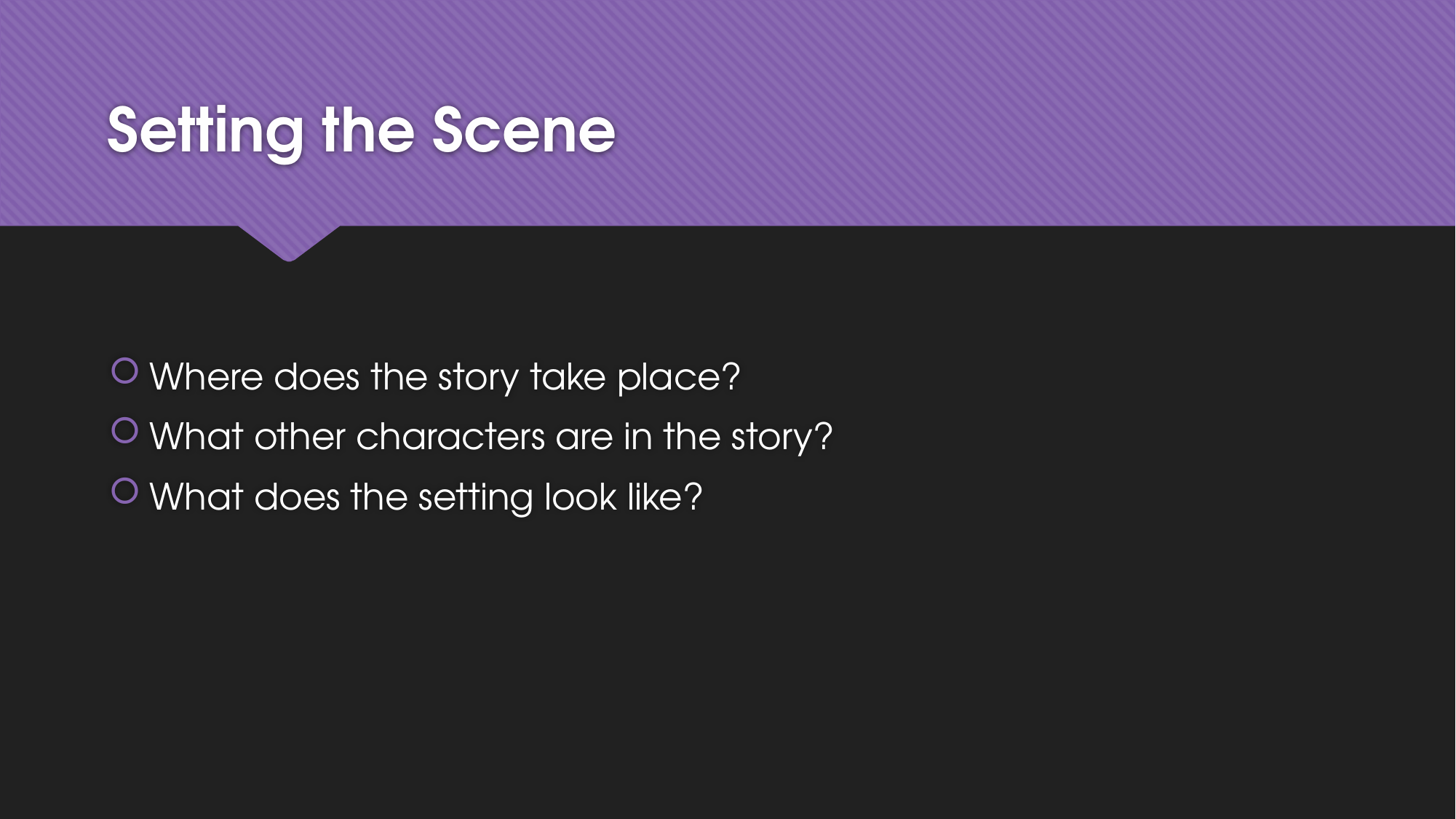

# Setting the Scene
Where does the story take place?
What other characters are in the story?
What does the setting look like?